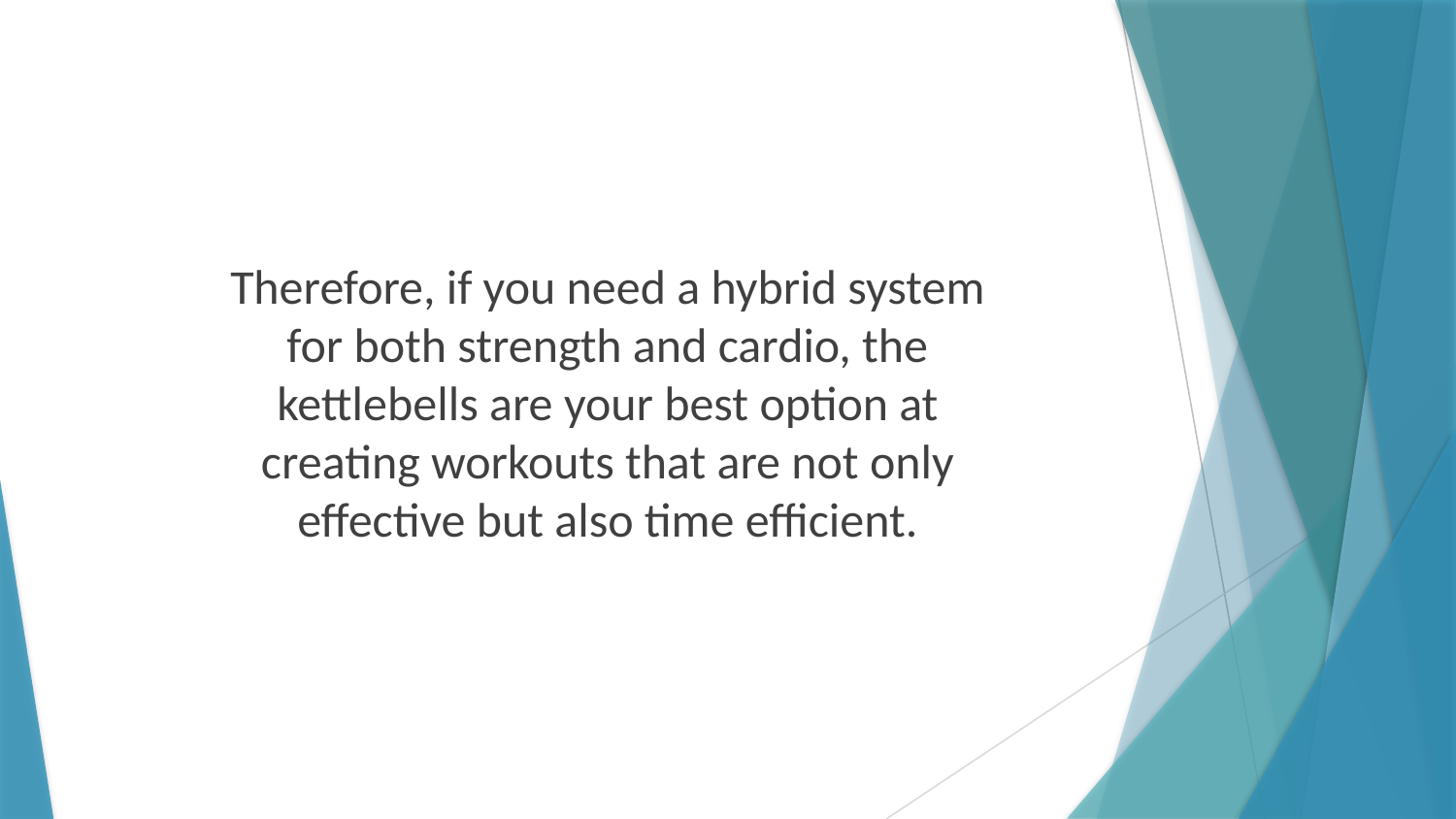

Therefore, if you need a hybrid system for both strength and cardio, the kettlebells are your best option at creating workouts that are not only effective but also time efficient.